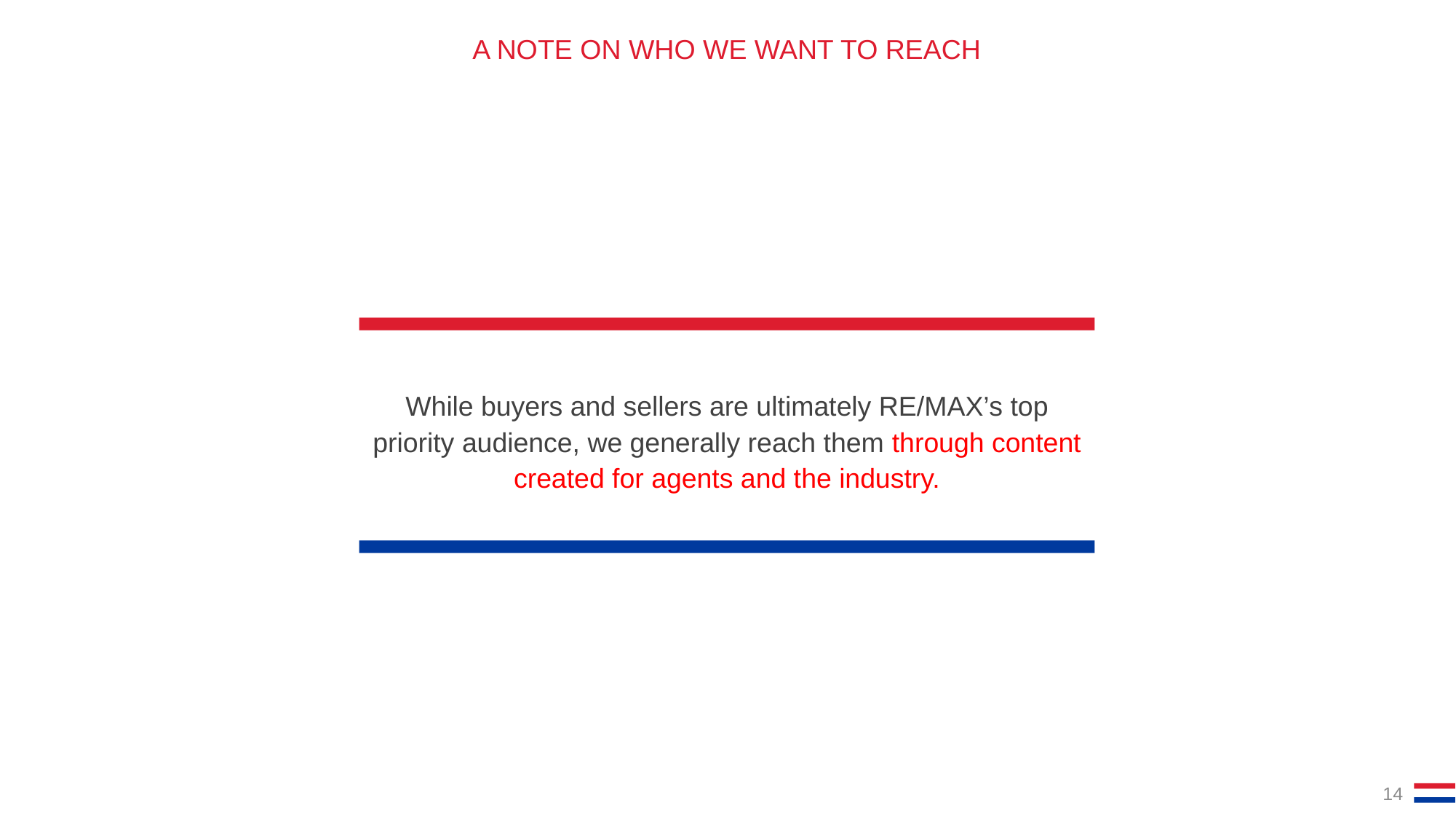

A NOTE ON WHO WE WANT TO REACH

While buyers and sellers are ultimately RE/MAX’s top priority audience, we generally reach them through content created for agents and the industry.

14